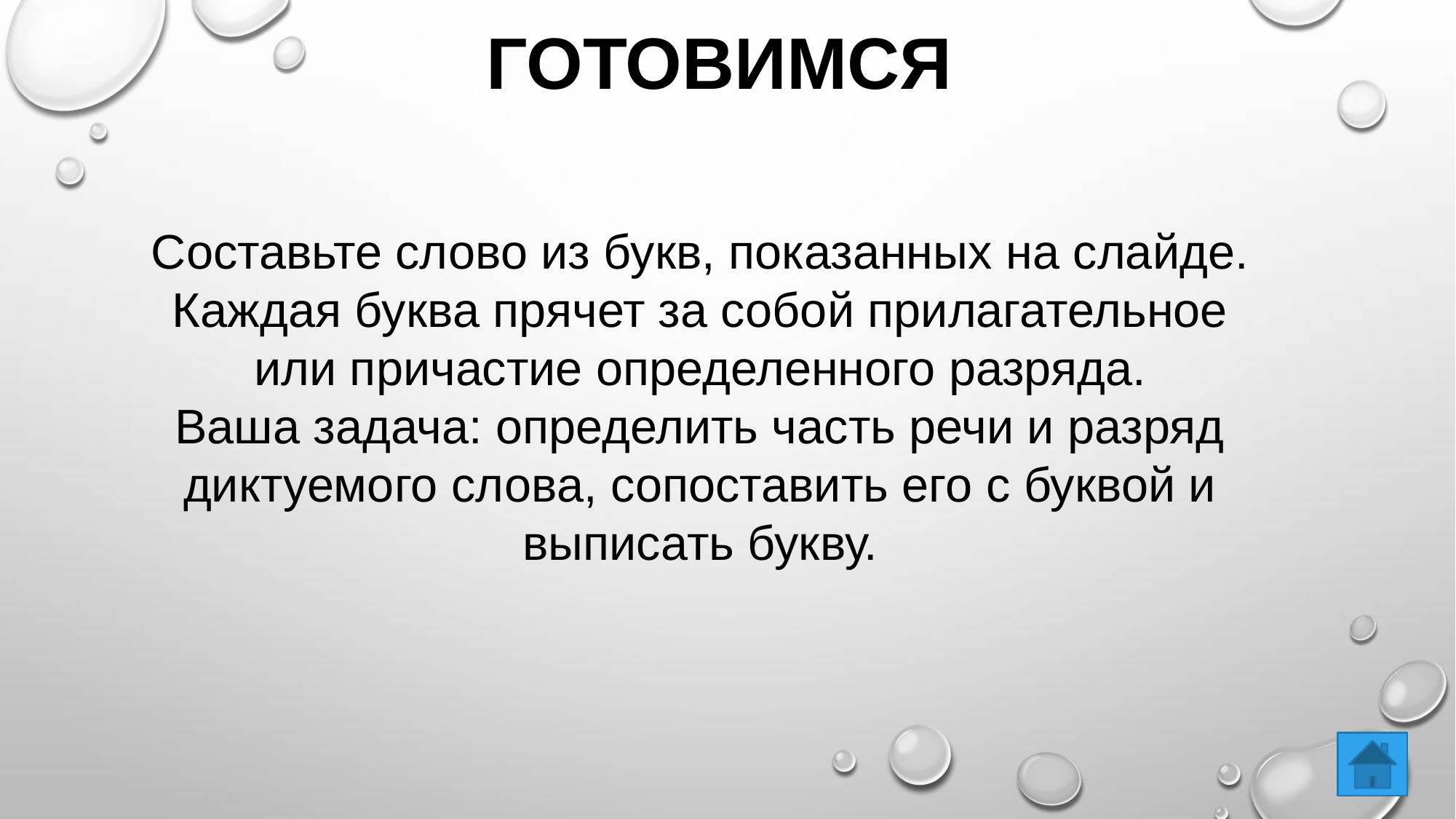

# Готовимся
Составьте слово из букв, показанных на слайде.
Каждая буква прячет за собой прилагательное или причастие определенного разряда.
Ваша задача: определить часть речи и разряд диктуемого слова, сопоставить его с буквой и выписать букву.